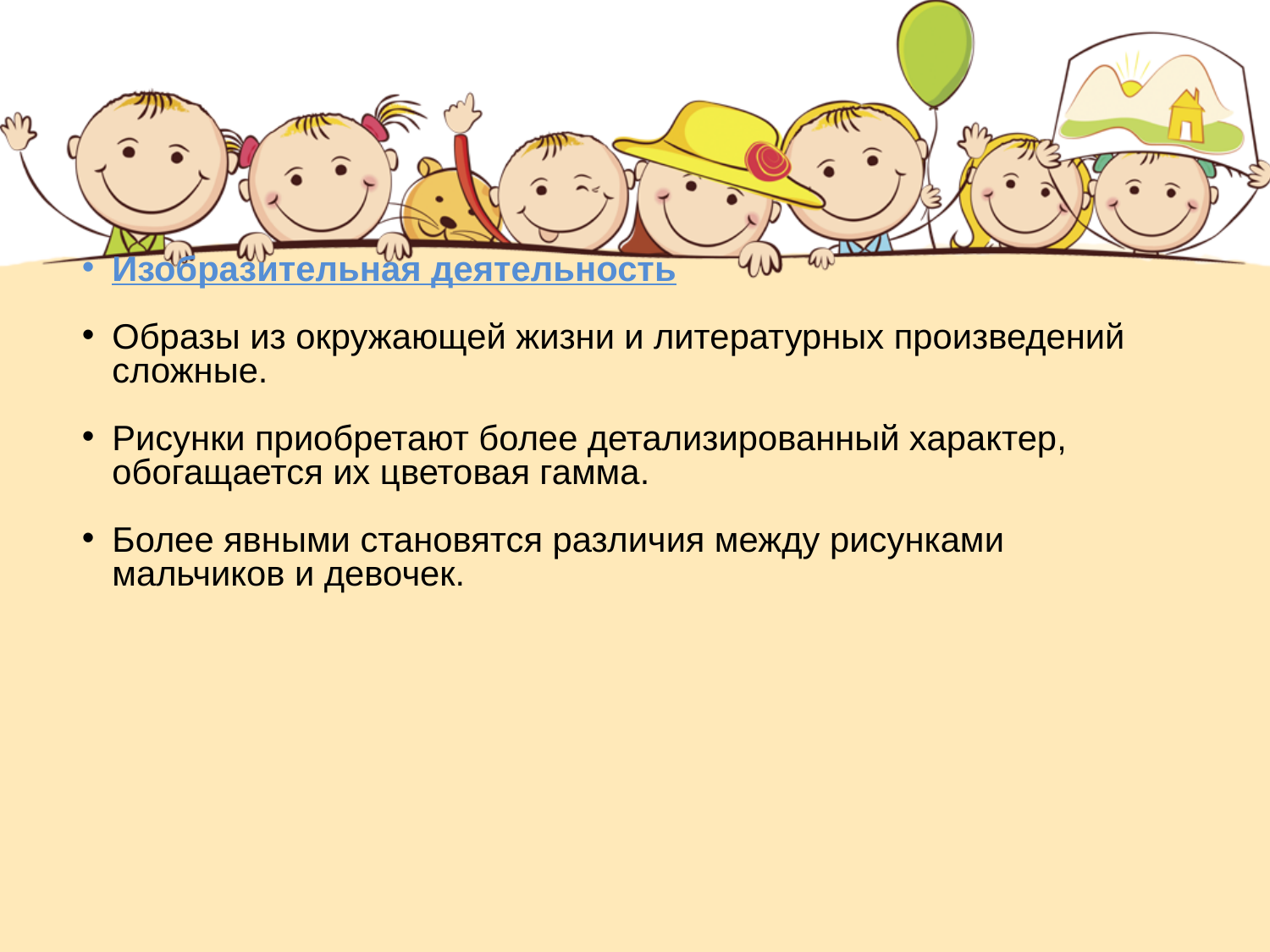

Изобразительная деятельность

Образы из окружающей жизни и литературных произведений сложные.

Рисунки приобретают более детализированный характер, обогащается их цветовая гамма.

Более явными становятся различия между рисунками мальчиков и девочек.